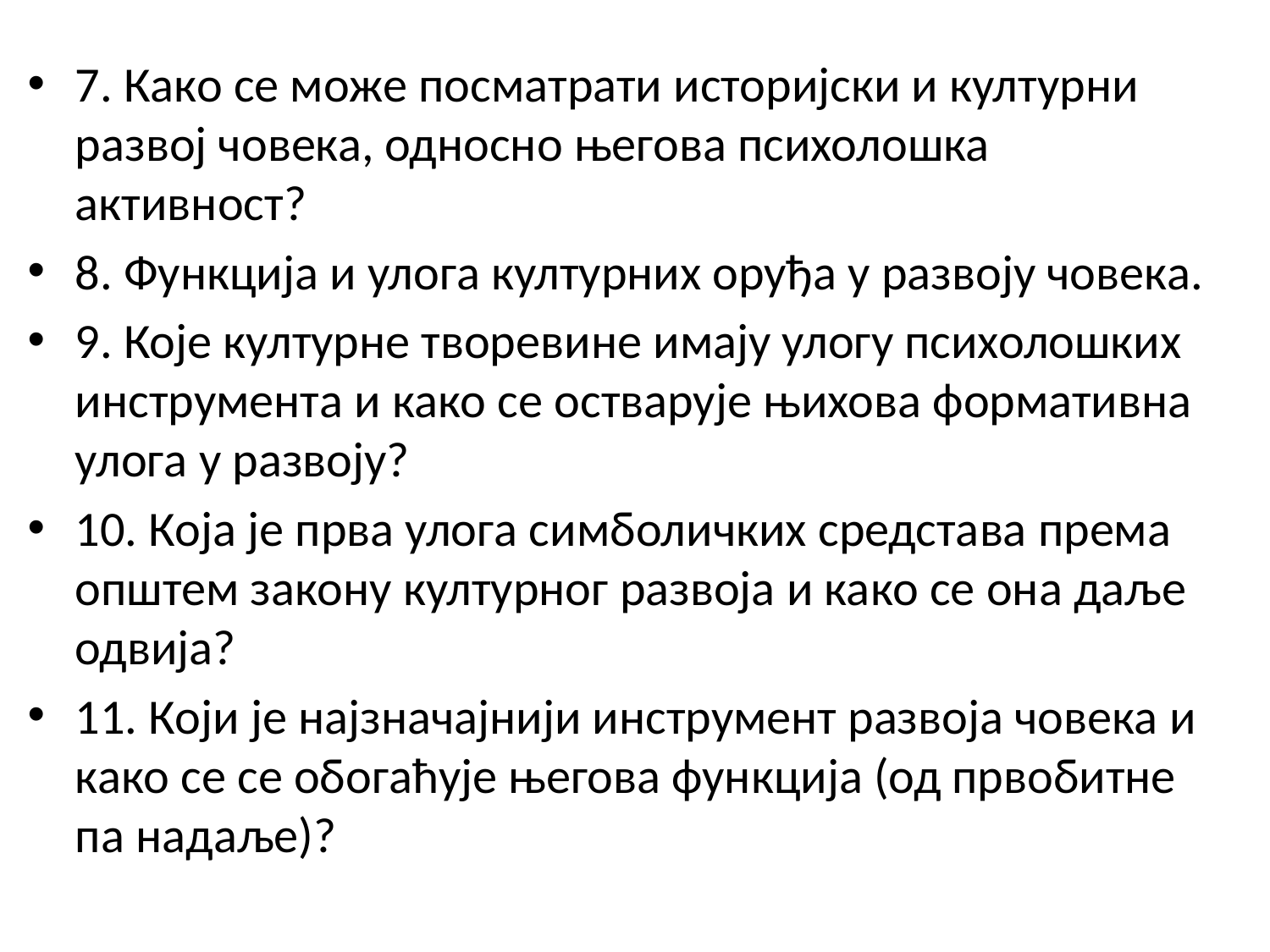

7. Како се може посматрати историјски и културни развој човека, односно његова психолошка активност?
8. Функција и улога културних оруђа у развоју човека.
9. Које културне творевине имају улогу психолошких инструмента и како се остварује њихова формативна улога у развоју?
10. Која је прва улога симболичких средстава према општем закону културног развоја и како се она даље одвија?
11. Који је најзначајнији инструмент развоја човека и како се се обогаћује његова функција (од првобитне па надаље)?